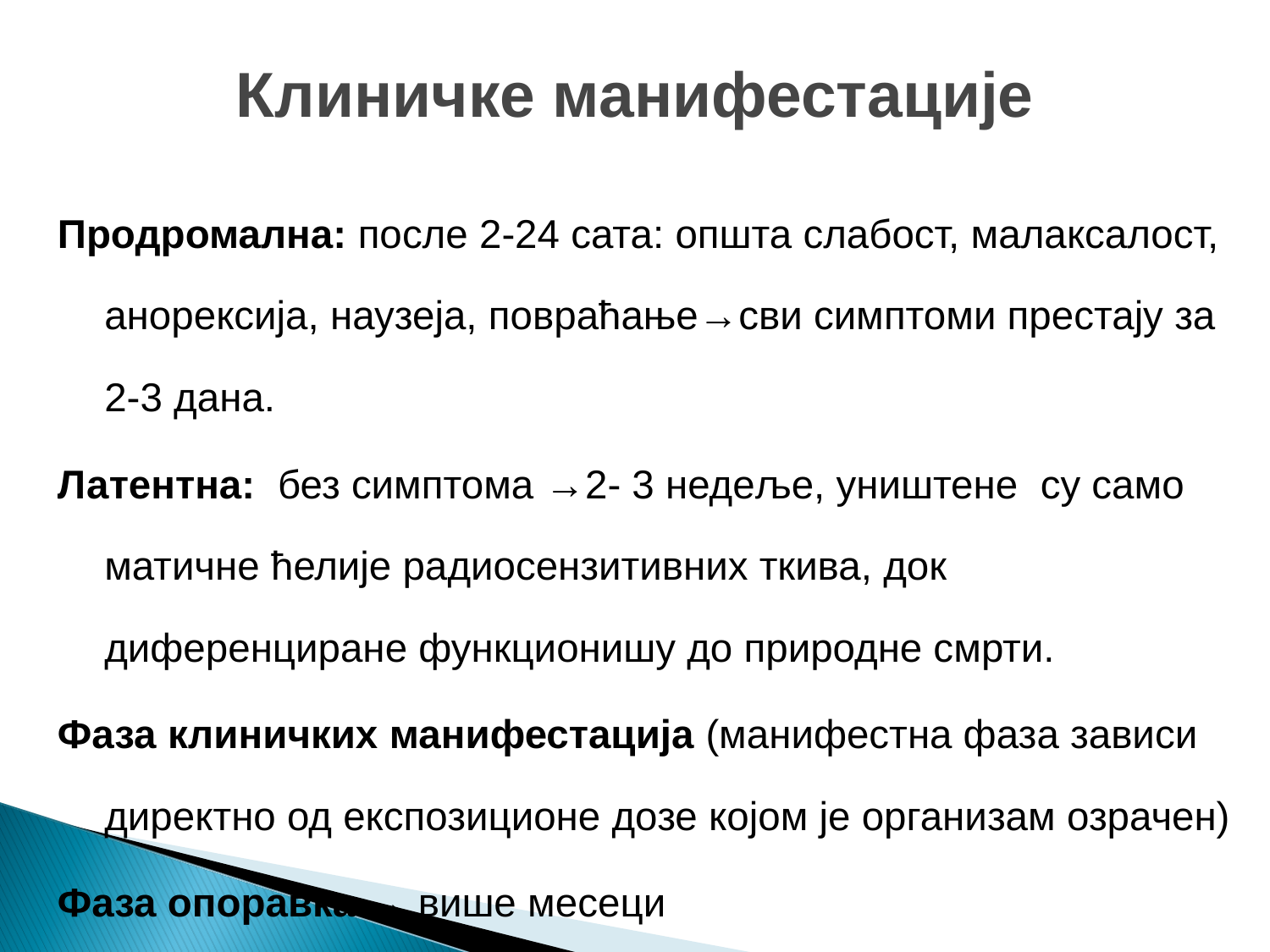

# Клиничке манифестације
Продромална: после 2-24 сата: општа слабост, малаксалост, анорексија, наузеја, повраћање→сви симптоми престају за 2-3 дана.
Латентна:  без симптома →2- 3 недеље, уништене  су само матичне ћелије радиосензитивних ткива, док диференциране функционишу до природне смрти.
Фаза клиничких манифестација (манифестна фаза зависи директно од експозиционе дозе којом је организам озрачен)
Фаза опоравка → више месеци